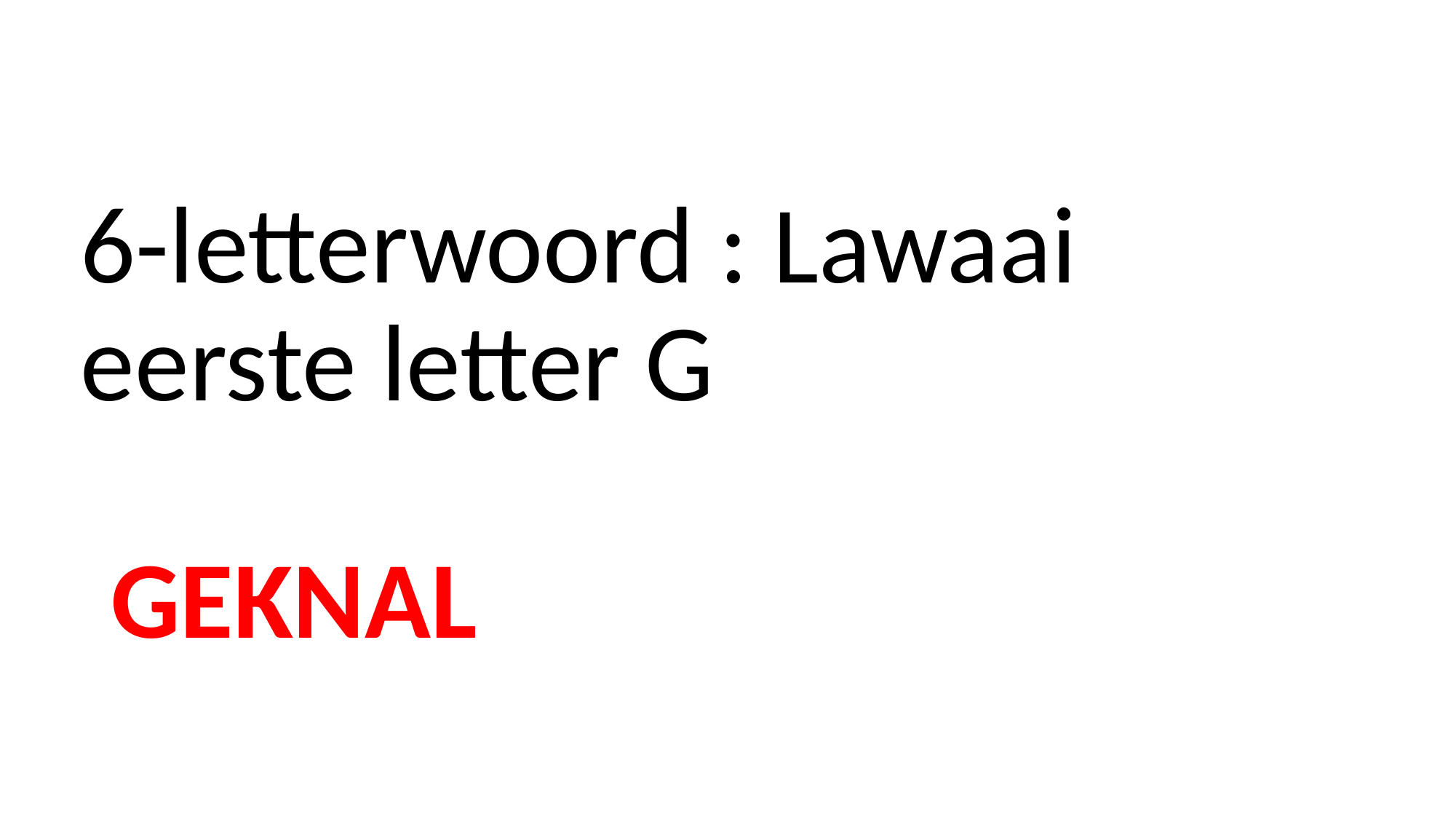

# 6-letterwoord : Lawaai eerste letter G
GEKNAL